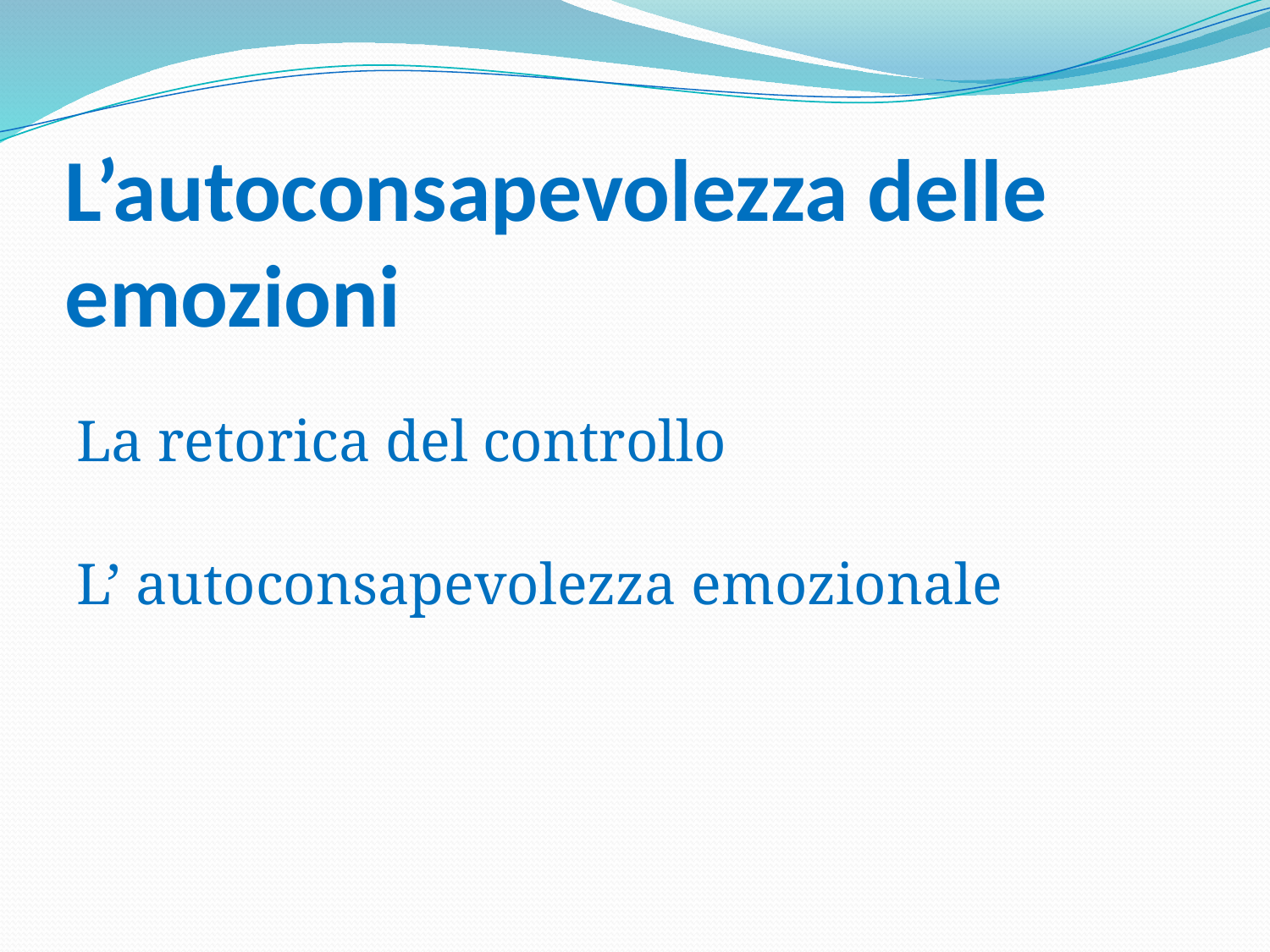

# L’autoconsapevolezza delle emozioni

La retorica del controllo

L’ autoconsapevolezza emozionale